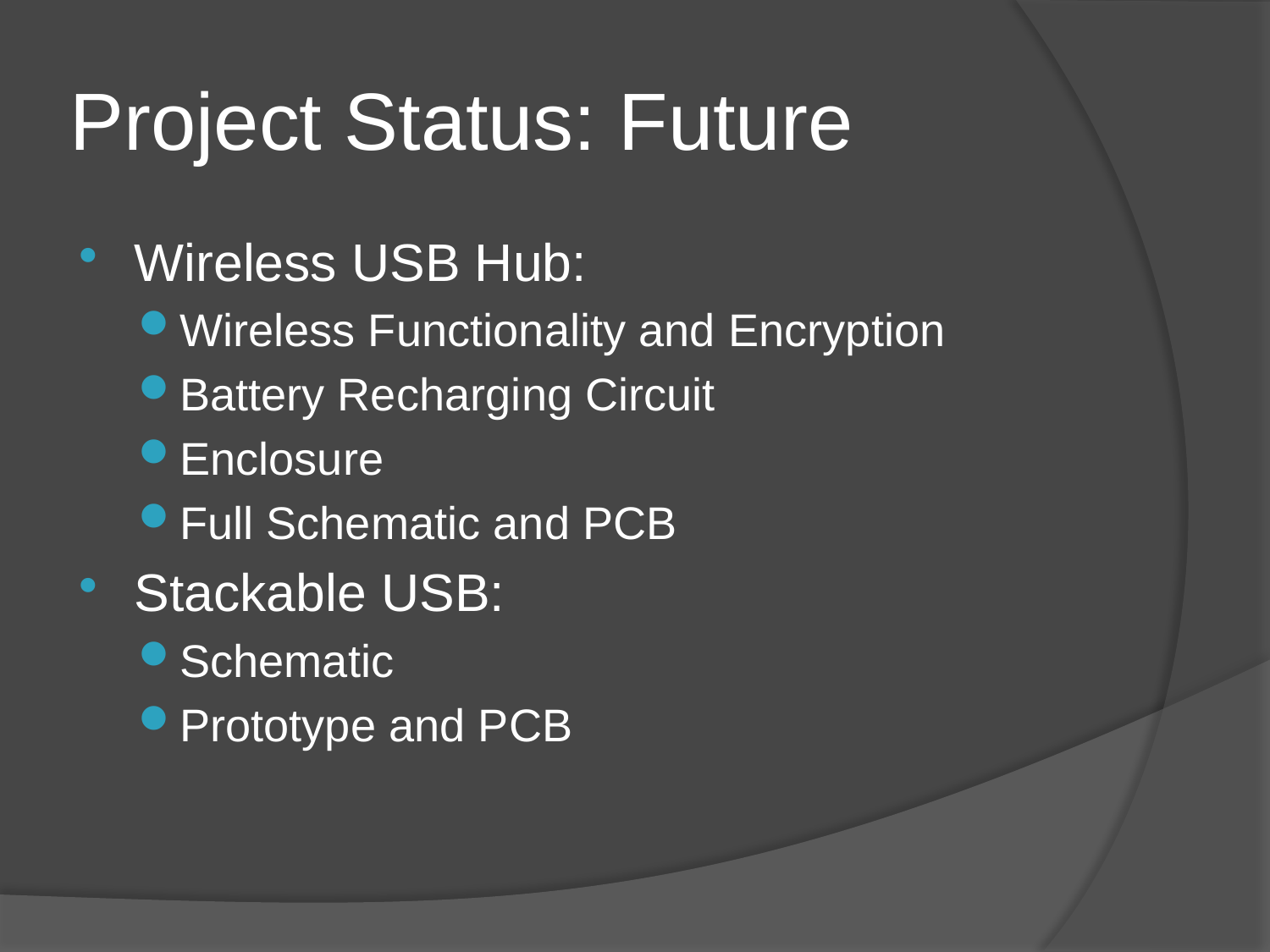

# Project Status: Future
Wireless USB Hub:
Wireless Functionality and Encryption
Battery Recharging Circuit
Enclosure
Full Schematic and PCB
Stackable USB:
Schematic
Prototype and PCB